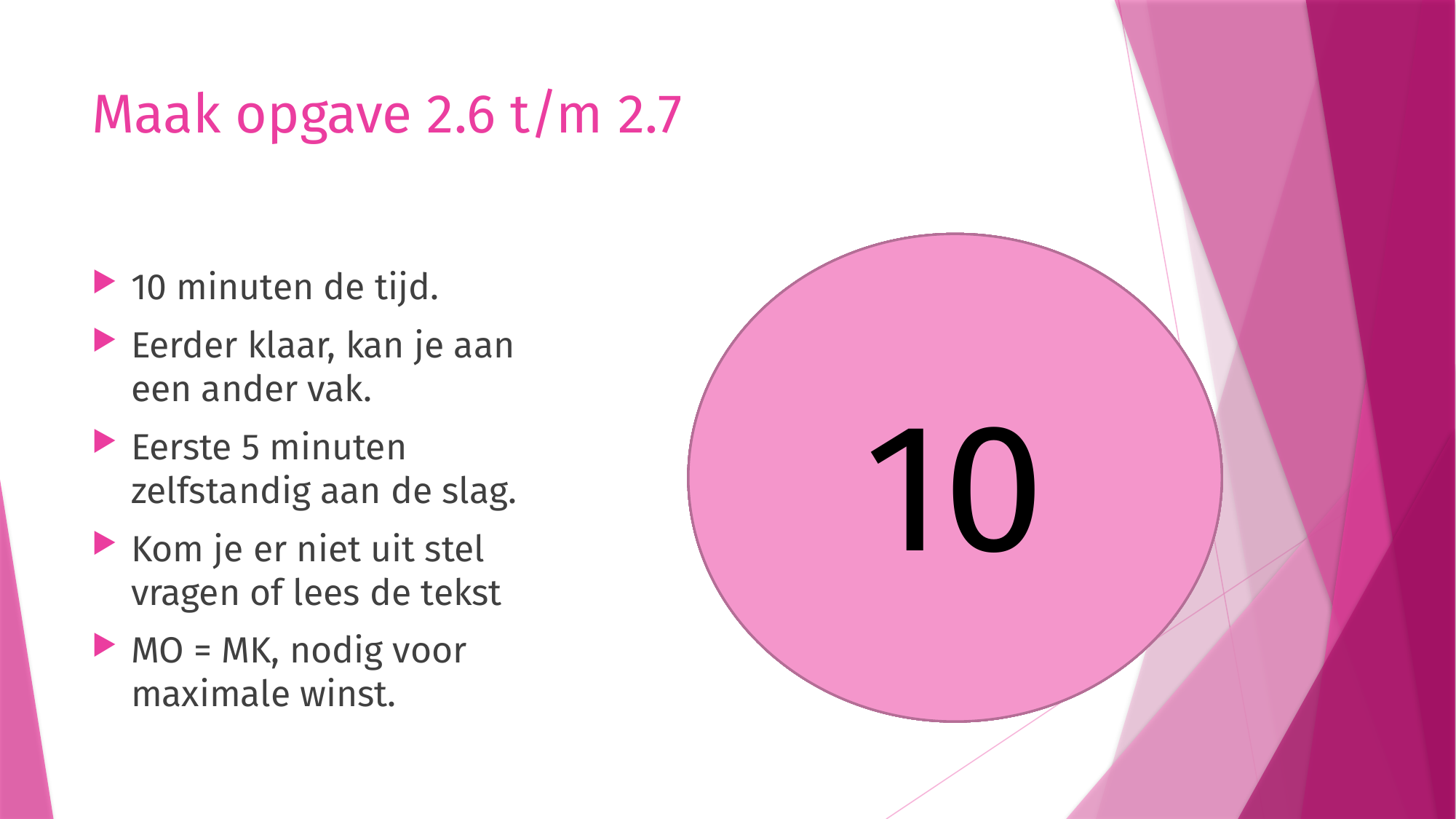

# Maak opgave 2.6 t/m 2.7
10
9
8
5
6
7
4
3
1
2
10 minuten de tijd.
Eerder klaar, kan je aan een ander vak.
Eerste 5 minuten zelfstandig aan de slag.
Kom je er niet uit stel vragen of lees de tekst
MO = MK, nodig voor maximale winst.